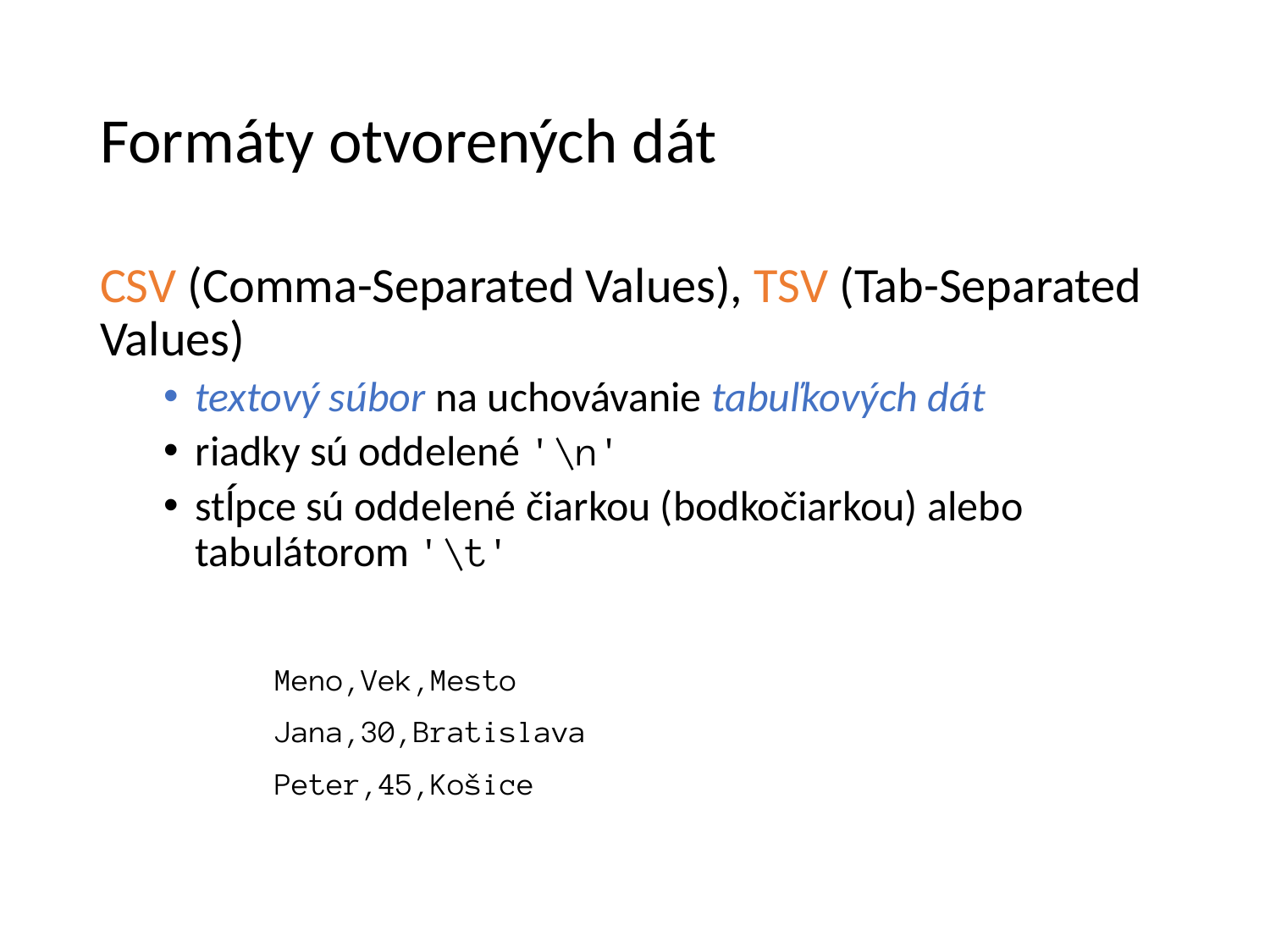

# Formáty otvorených dát
CSV (Comma-Separated Values), TSV (Tab-Separated Values)
textový súbor na uchovávanie tabuľkových dát
riadky sú oddelené '\n'
stĺpce sú oddelené čiarkou (bodkočiarkou) alebo tabulátorom '\t'

Meno,Vek,Mesto
Jana,30,Bratislava
Peter,45,Košice